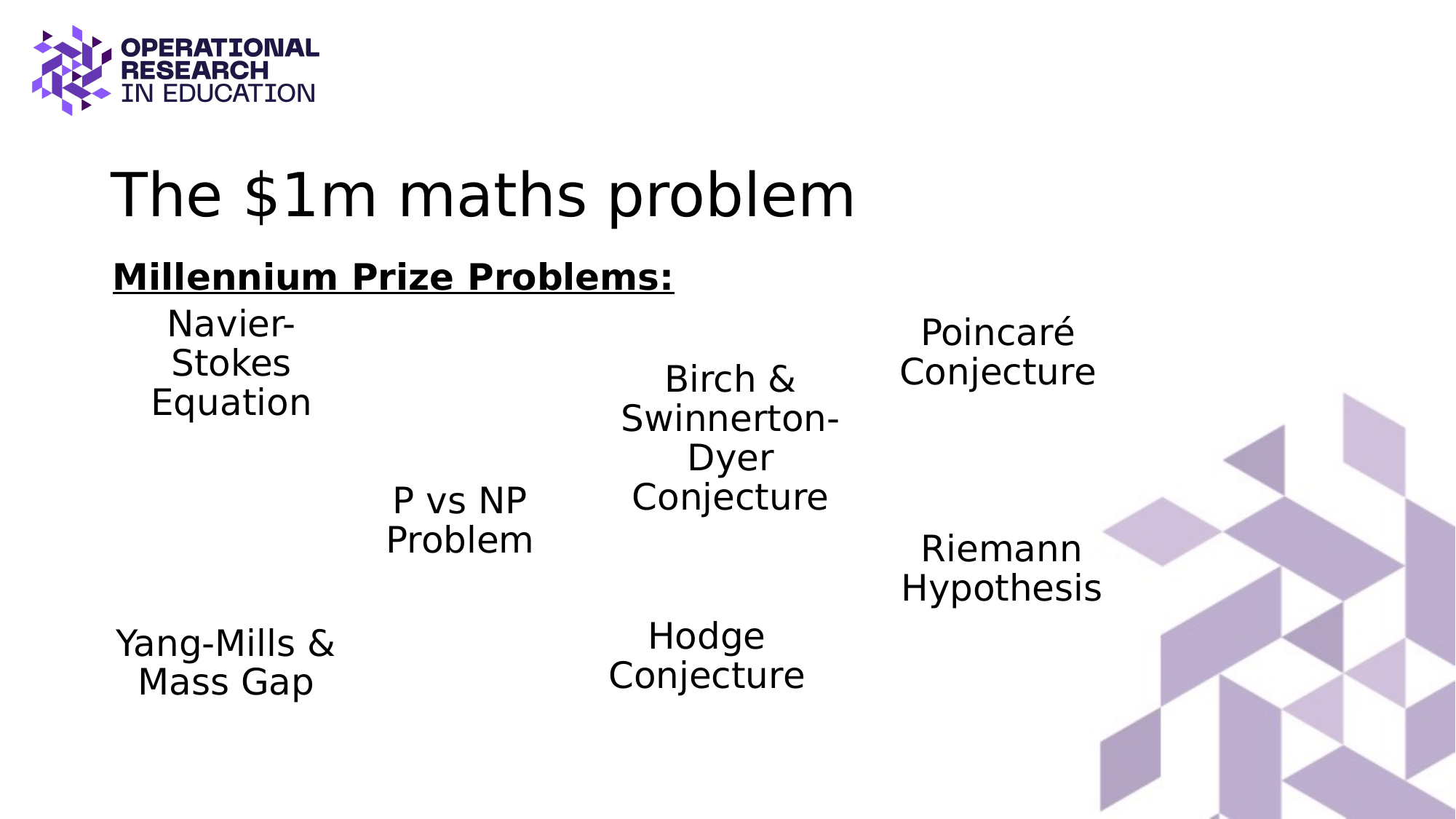

# The $1m maths problem
Millennium Prize Problems:
Poincaré Conjecture
Navier-Stokes Equation
Birch & Swinnerton-Dyer Conjecture
P vs NP Problem
Riemann Hypothesis
Hodge Conjecture
Yang-Mills & Mass Gap